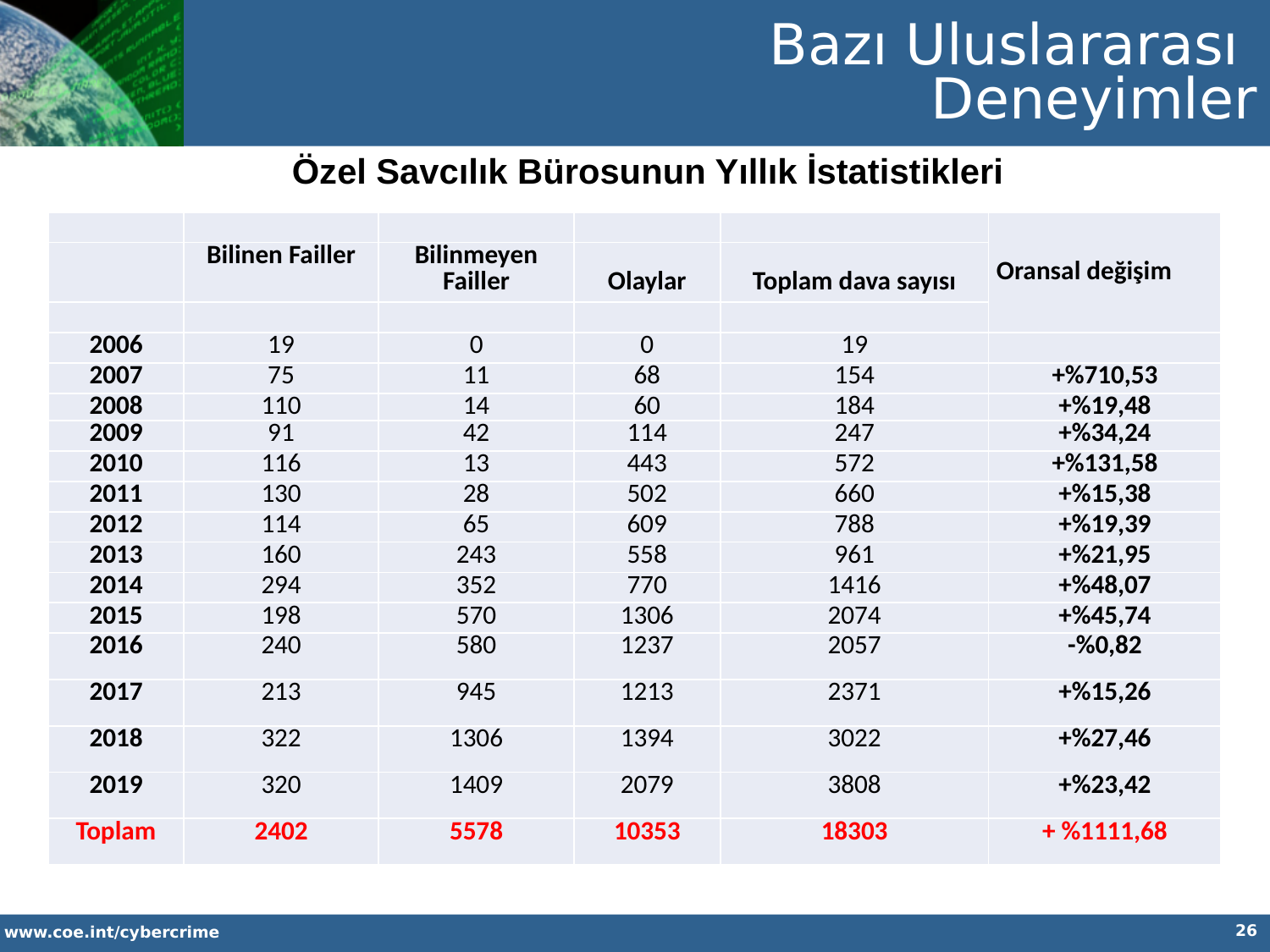

Bazı Uluslararası
Deneyimler
Özel Savcılık Bürosunun Yıllık İstatistikleri
|  |  |  |  |  | Oransal değişim |
| --- | --- | --- | --- | --- | --- |
|  | Bilinen Failler | Bilinmeyen Failler | Olaylar | Toplam dava sayısı |  |
|  |  |  |  |  |  |
| 2006 | 19 | 0 | 0 | 19 |  |
| 2007 | 75 | 11 | 68 | 154 | +%710,53 |
| 2008 | 110 | 14 | 60 | 184 | +%19,48 |
| 2009 | 91 | 42 | 114 | 247 | +%34,24 |
| 2010 | 116 | 13 | 443 | 572 | +%131,58 |
| 2011 | 130 | 28 | 502 | 660 | +%15,38 |
| 2012 | 114 | 65 | 609 | 788 | +%19,39 |
| 2013 | 160 | 243 | 558 | 961 | +%21,95 |
| 2014 | 294 | 352 | 770 | 1416 | +%48,07 |
| 2015 | 198 | 570 | 1306 | 2074 | +%45,74 |
| 2016 | 240 | 580 | 1237 | 2057 | -%0,82 |
| 2017 | 213 | 945 | 1213 | 2371 | +%15,26 |
| 2018 | 322 | 1306 | 1394 | 3022 | +%27,46 |
| 2019 | 320 | 1409 | 2079 | 3808 | +%23,42 |
| Toplam | 2402 | 5578 | 10353 | 18303 | + %1111,68 |
26